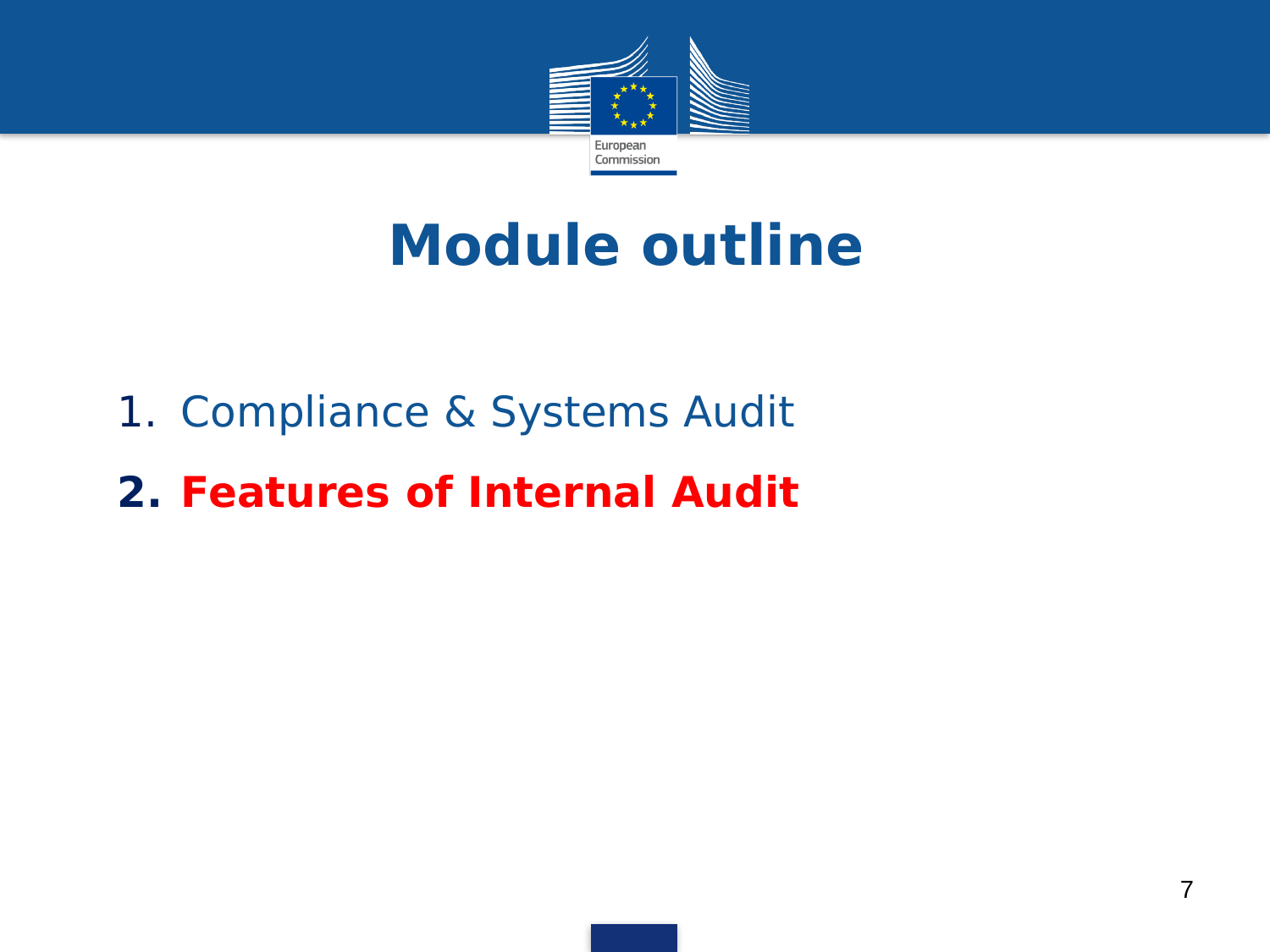

# Module outline
Compliance & Systems Audit
Features of Internal Audit
7